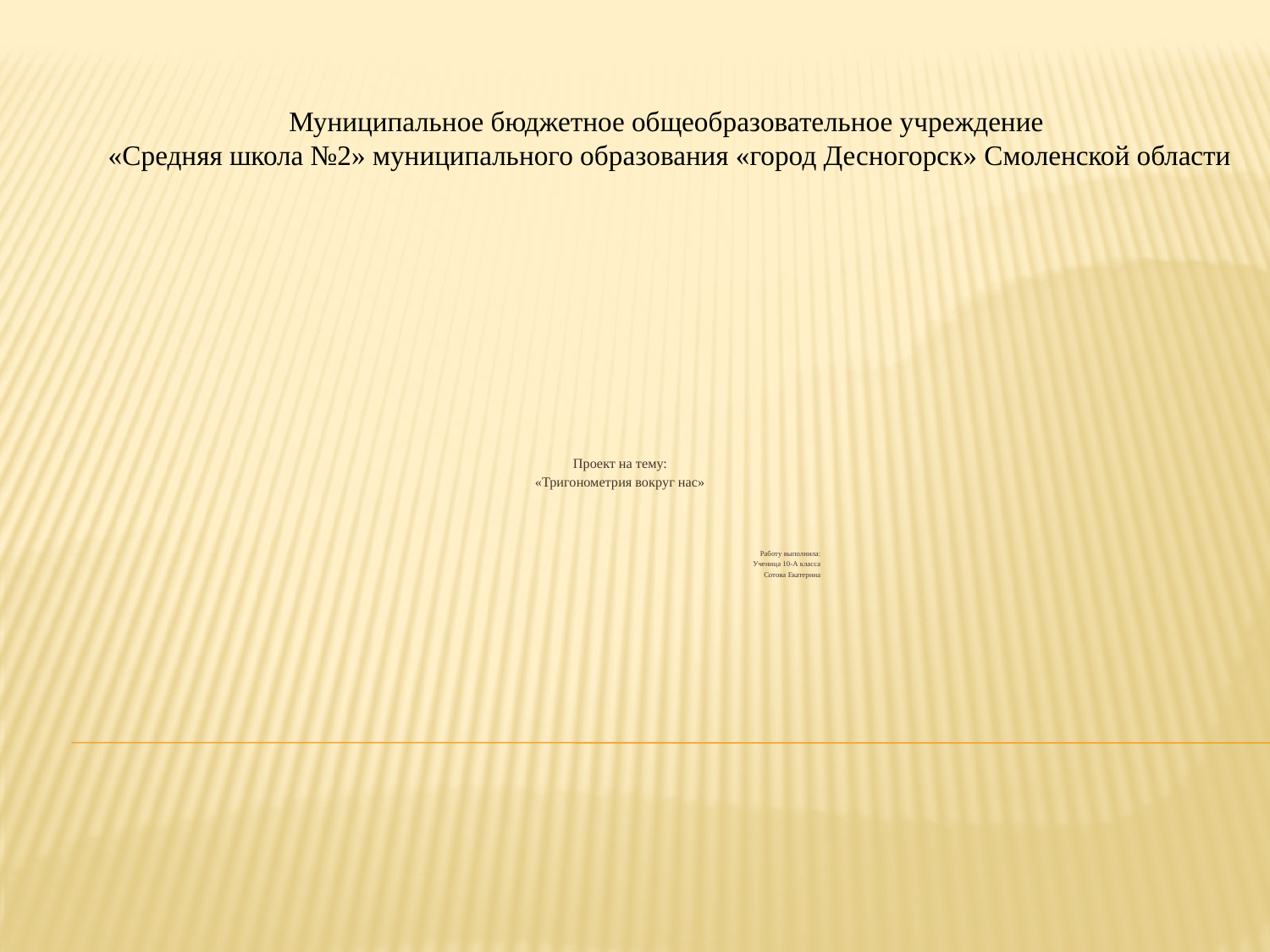

#
Муниципальное бюджетное общеобразовательное учреждение
 «Средняя школа №2» муниципального образования «город Десногорск» Смоленской области

Проект на тему:
«Тригонометрия вокруг нас»

Работу выполнила:
Ученица 10-А класса
Сотова Екатерина